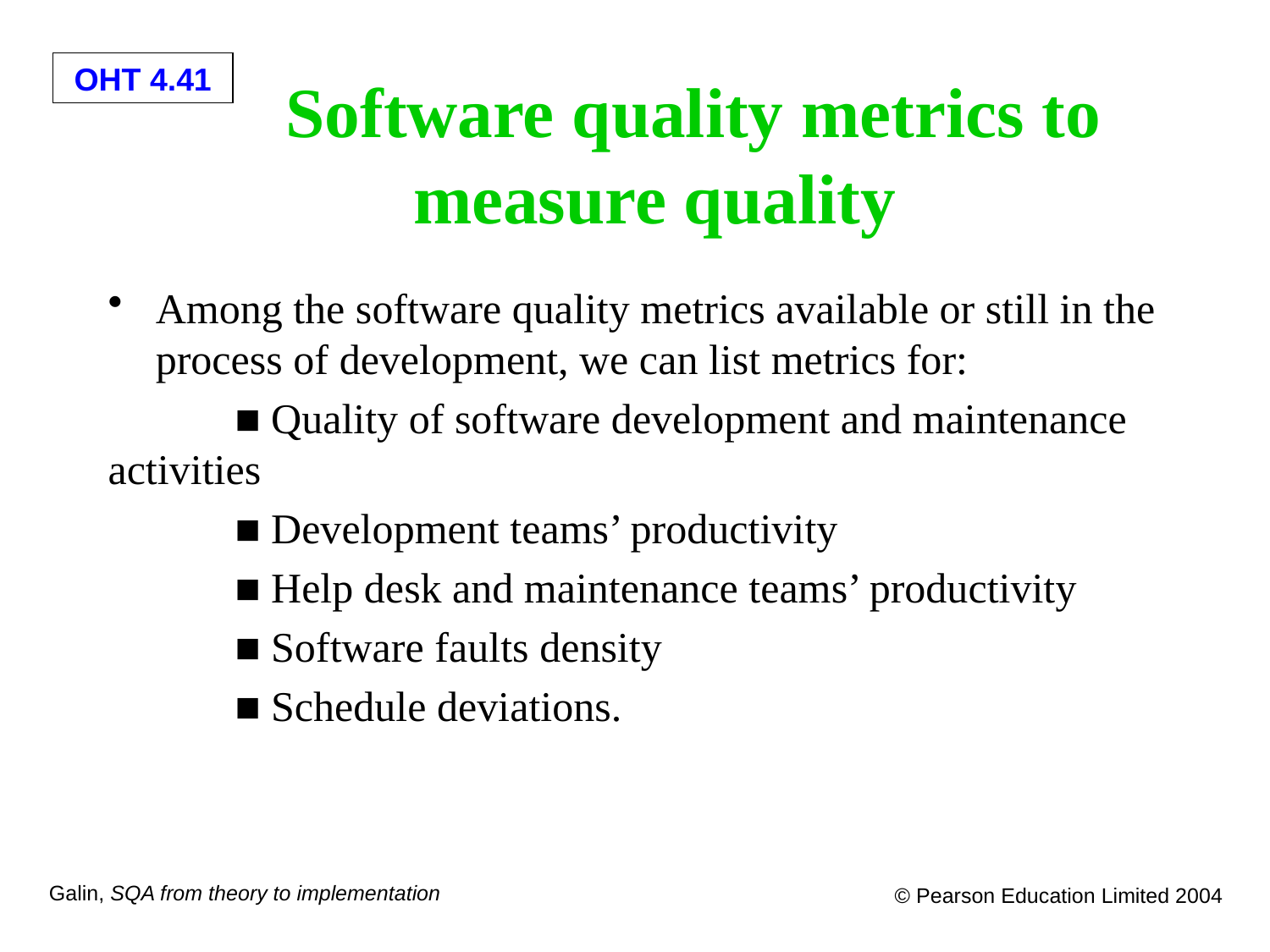

# Software quality metrics to measure quality
Among the software quality metrics available or still in the process of development, we can list metrics for:
	■ Quality of software development and maintenance activities
	■ Development teams’ productivity
	■ Help desk and maintenance teams’ productivity
	■ Software faults density
	■ Schedule deviations.